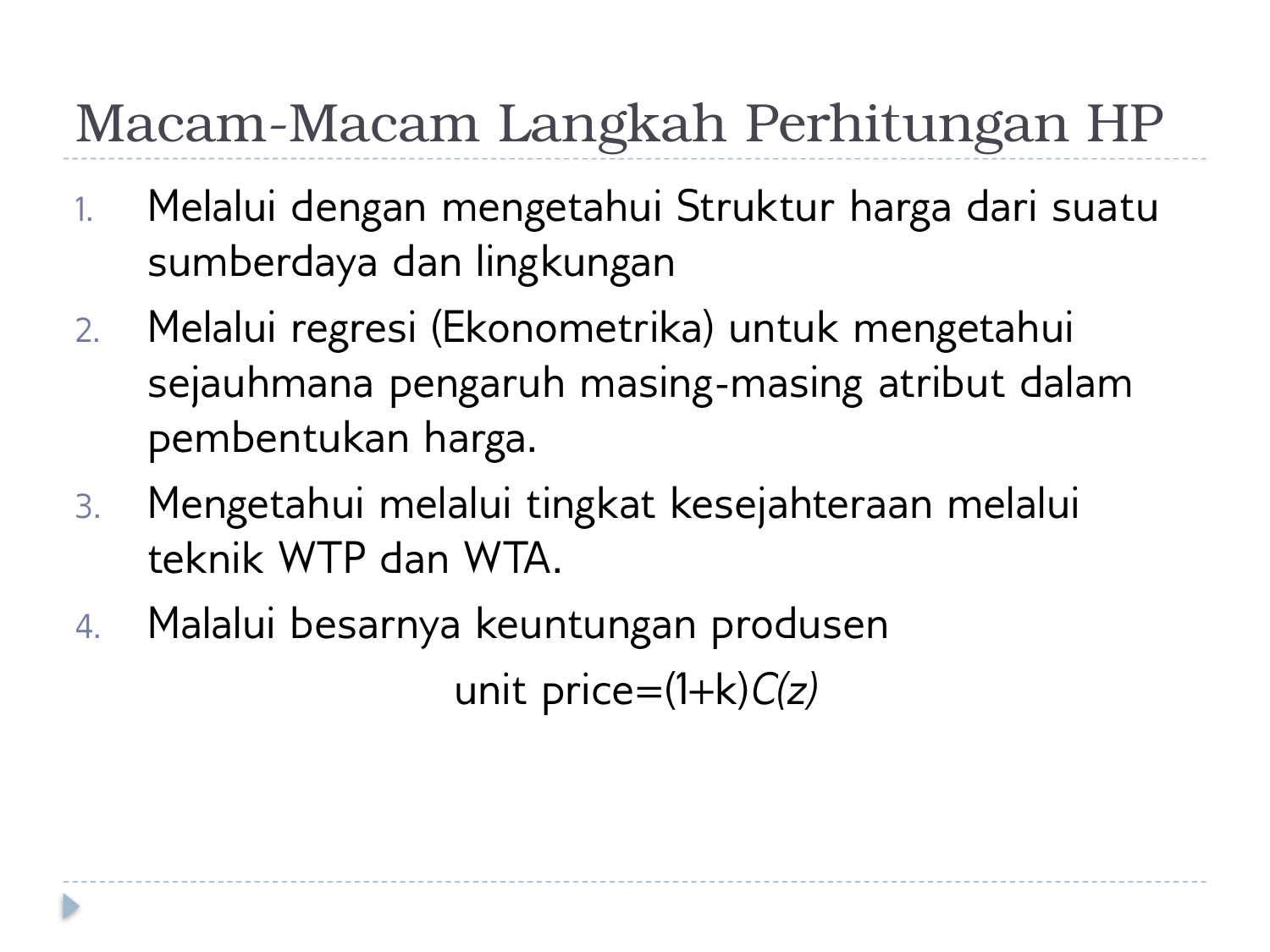

# Macam-Macam Langkah Perhitungan HP
Melalui dengan mengetahui Struktur harga dari suatu sumberdaya dan lingkungan
Melalui regresi (Ekonometrika) untuk mengetahui sejauhmana pengaruh masing-masing atribut dalam pembentukan harga.
Mengetahui melalui tingkat kesejahteraan melalui teknik WTP dan WTA.
Malalui besarnya keuntungan produsen
unit price=(1+k)C(z)